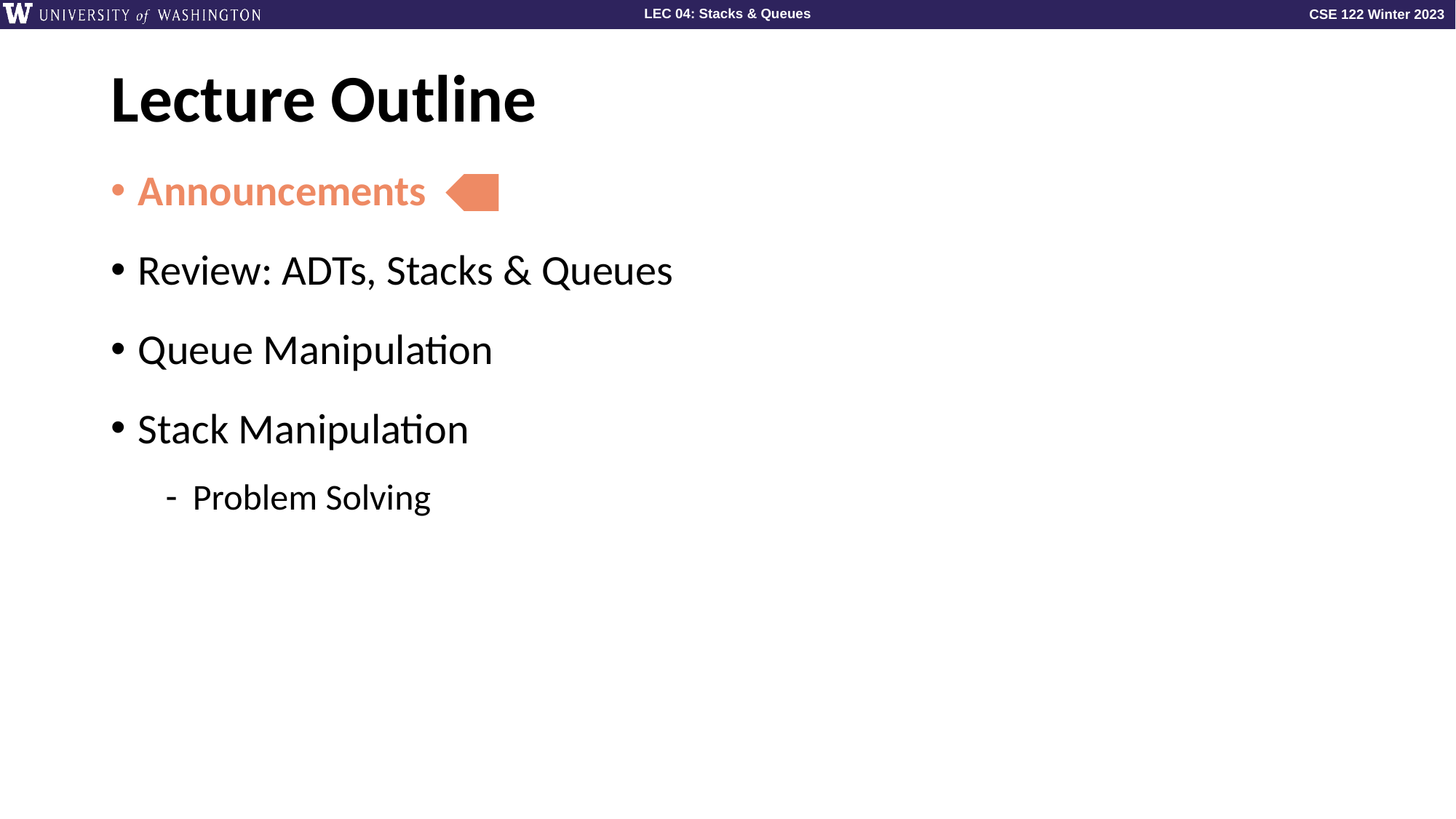

# Lecture Outline
Announcements
Review: ADTs, Stacks & Queues
Queue Manipulation
Stack Manipulation
Problem Solving